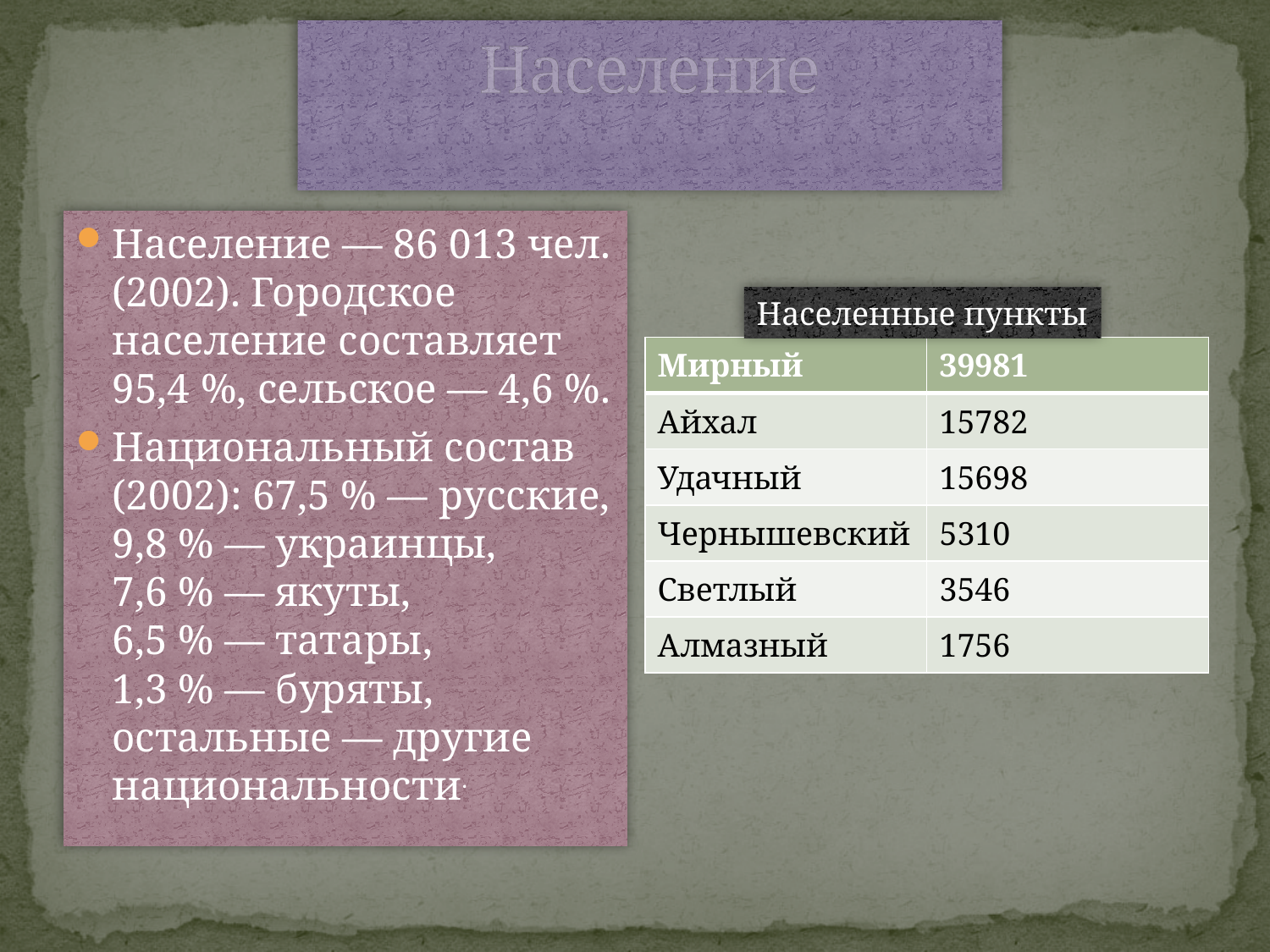

# Население
Население — 86 013 чел. (2002). Городское население составляет 95,4 %, сельское — 4,6 %.
Национальный состав (2002): 67,5 % — русские, 9,8 % — украинцы, 7,6 % — якуты, 6,5 % — татары, 1,3 % — буряты, остальные — другие национальности.
Населенные пункты
| Мирный | 39981 |
| --- | --- |
| Айхал | 15782 |
| Удачный | 15698 |
| Чернышевский | 5310 |
| Светлый | 3546 |
| Алмазный | 1756 |